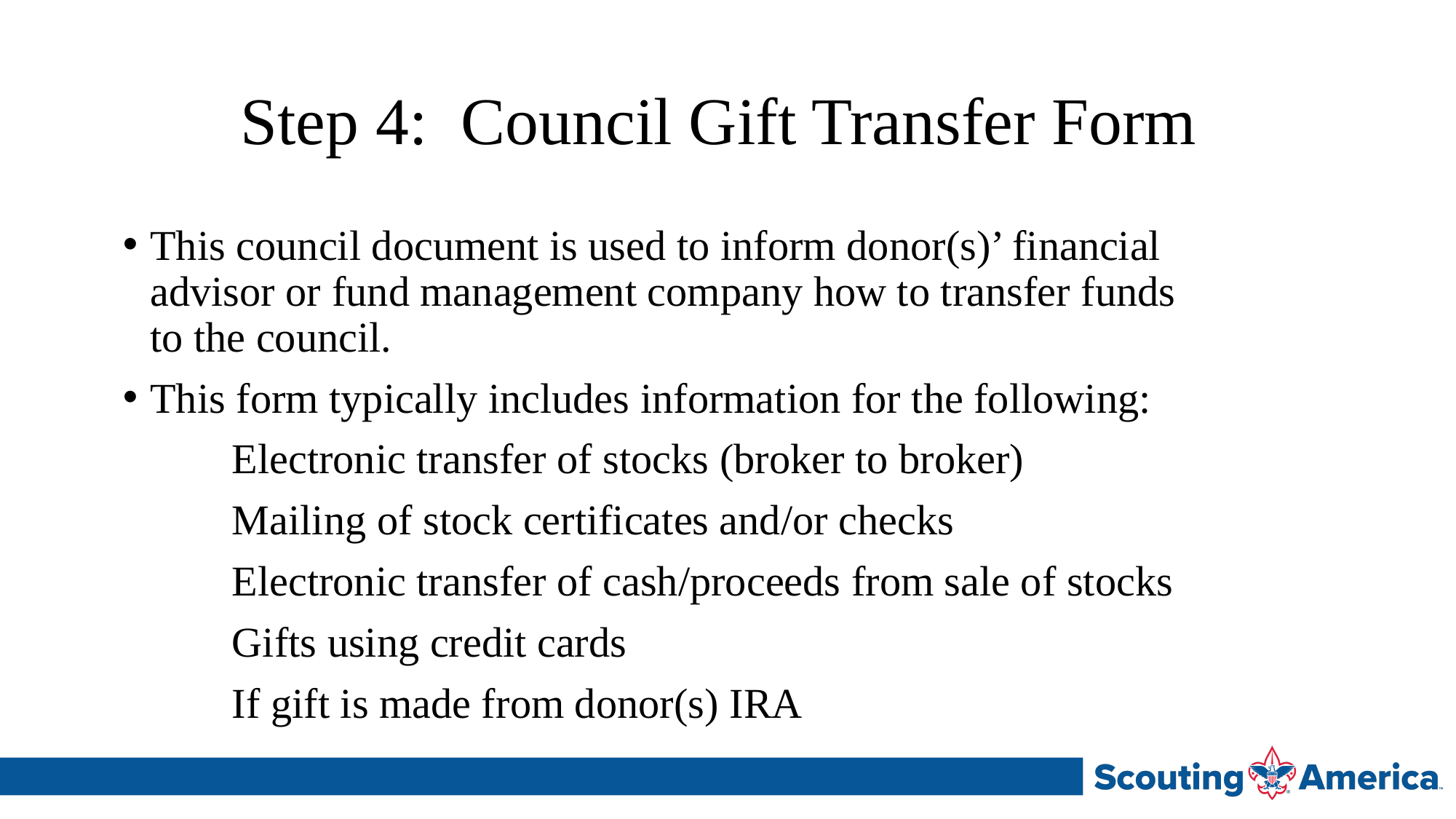

# Step 4:  Council Gift Transfer Form
This council document is used to inform donor(s)’ financial advisor or fund management company how to transfer funds to the council.
This form typically includes information for the following:
	Electronic transfer of stocks (broker to broker)
	Mailing of stock certificates and/or checks
	Electronic transfer of cash/proceeds from sale of stocks
	Gifts using credit cards
	If gift is made from donor(s) IRA